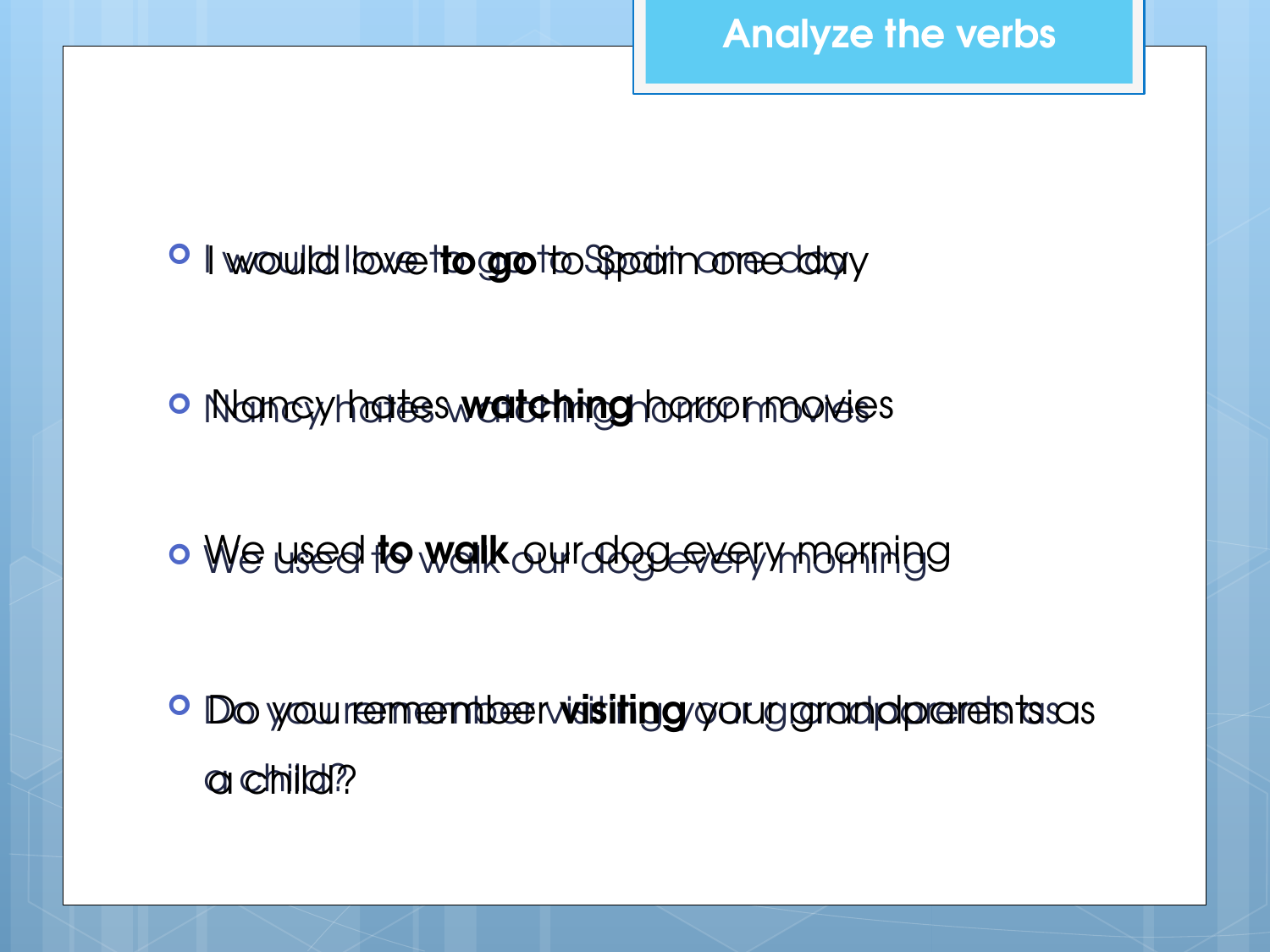

Analyze the verbs
I would love to go to Spain one day

Nancy hates watching horror movies

We used to walk our dog every morning

Do you remember visiting your grandparents as a child?

I would love to go to Spain one day
Nancy hates watching horror movies
We used to walk our dog every morning
Do you remember visiting your grandparents as a child?